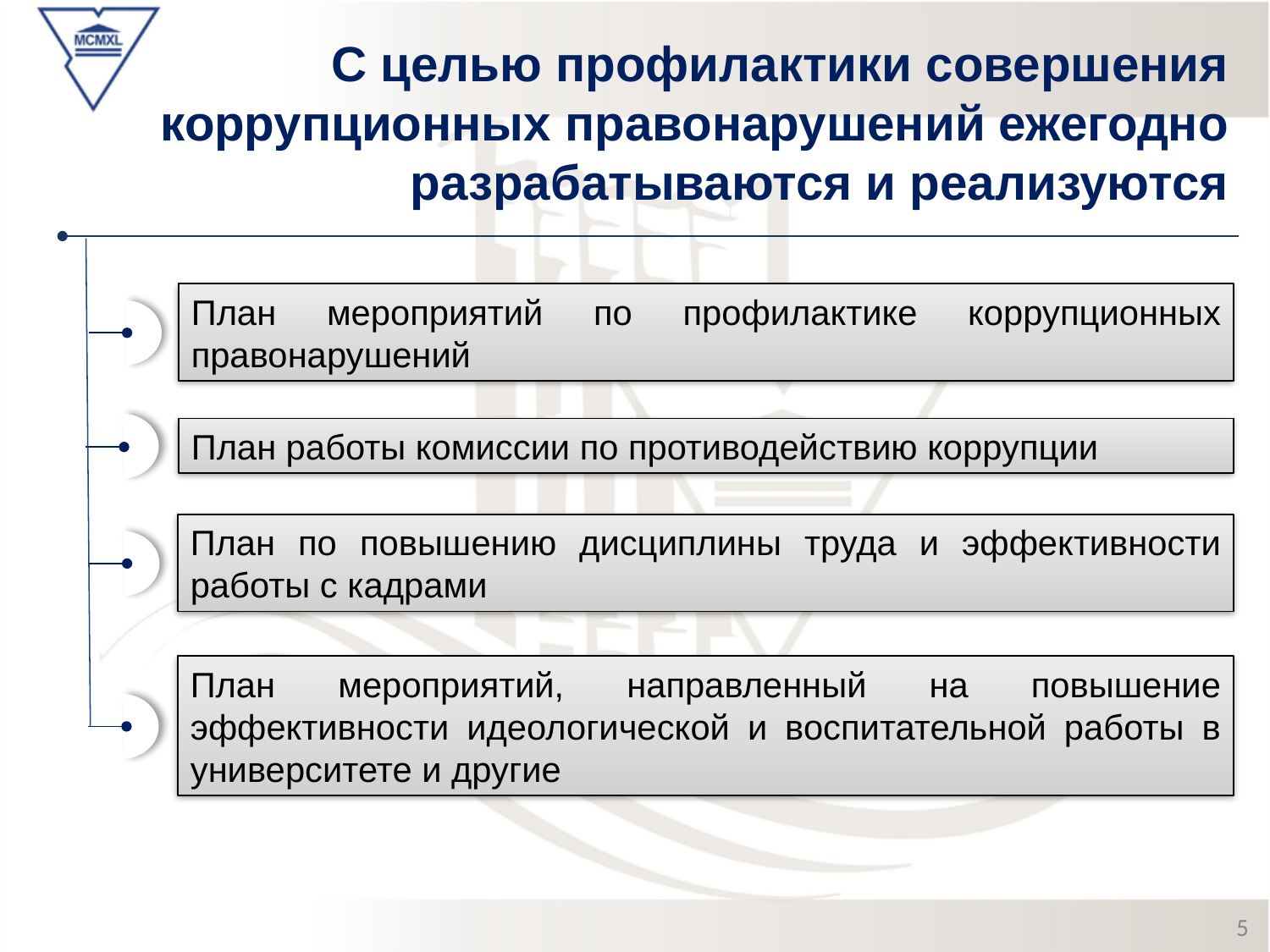

С целью профилактики совершения коррупционных правонарушений ежегодно разрабатываются и реализуются
План мероприятий по профилактике коррупционных правонарушений

План работы комиссии по противодействию коррупции
План по повышению дисциплины труда и эффективности работы с кадрами

План мероприятий, направленный на повышение эффективности идеологической и воспитательной работы в университете и другие

5